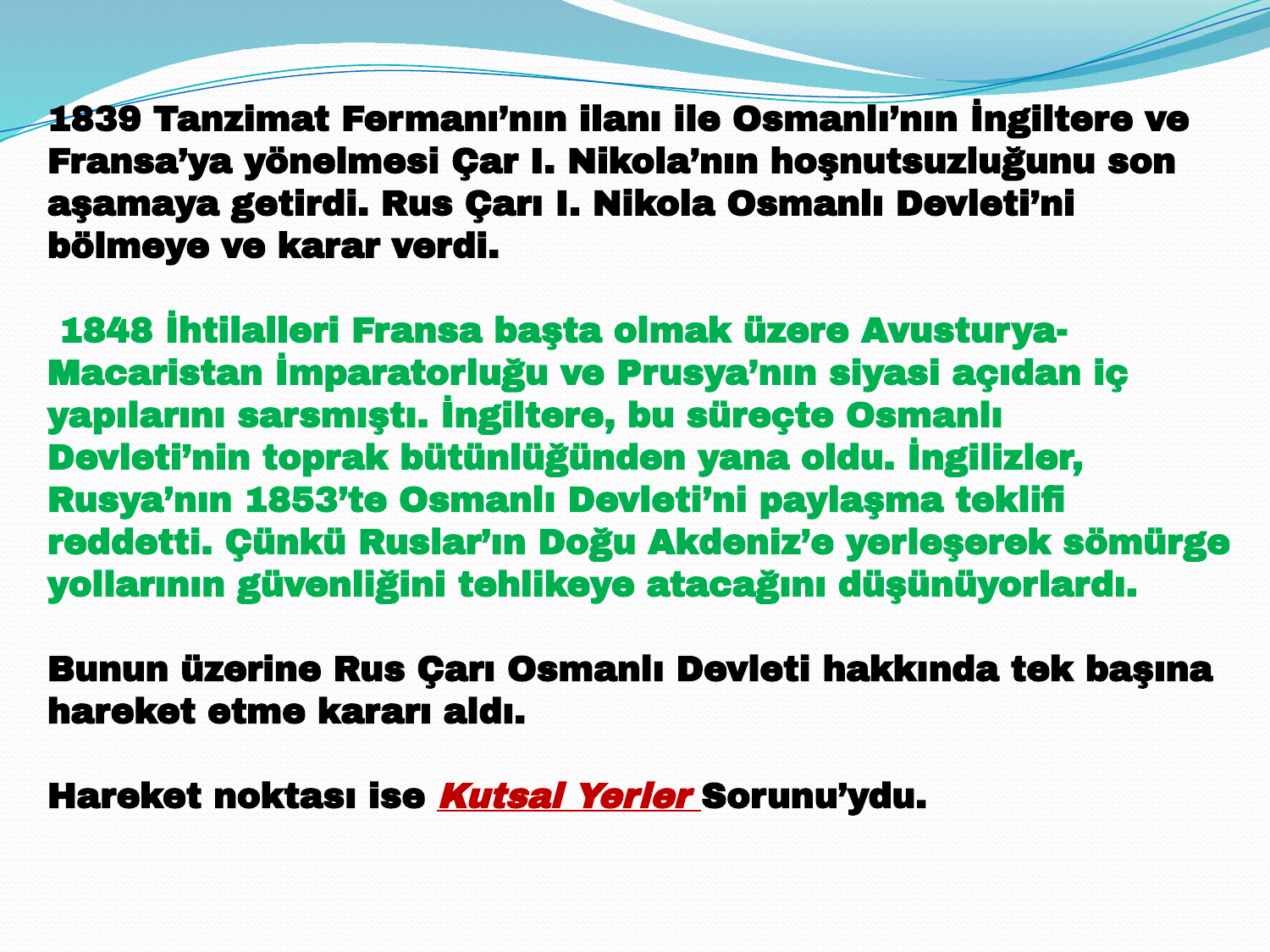

1839 Tanzimat Fermanı’nın ilanı ile Osmanlı’nın İngiltere ve Fransa’ya yönelmesi Çar I. Nikola’nın hoşnutsuzluğunu son aşamaya getirdi. Rus Çarı I. Nikola Osmanlı Devleti’ni bölmeye ve karar verdi.

 1848 İhtilalleri Fransa başta olmak üzere Avusturya-Macaristan İmparatorluğu ve Prusya’nın siyasi açıdan iç yapılarını sarsmıştı. İngiltere, bu süreçte Osmanlı
Devleti’nin toprak bütünlüğünden yana oldu. İngilizler, Rusya’nın 1853’te Osmanlı Devleti’ni paylaşma teklifi reddetti. Çünkü Ruslar’ın Doğu Akdeniz’e yerleşerek sömürge yollarının güvenliğini tehlikeye atacağını düşünüyorlardı.

Bunun üzerine Rus Çarı Osmanlı Devleti hakkında tek başına hareket etme kararı aldı.

Hareket noktası ise Kutsal Yerler Sorunu’ydu.